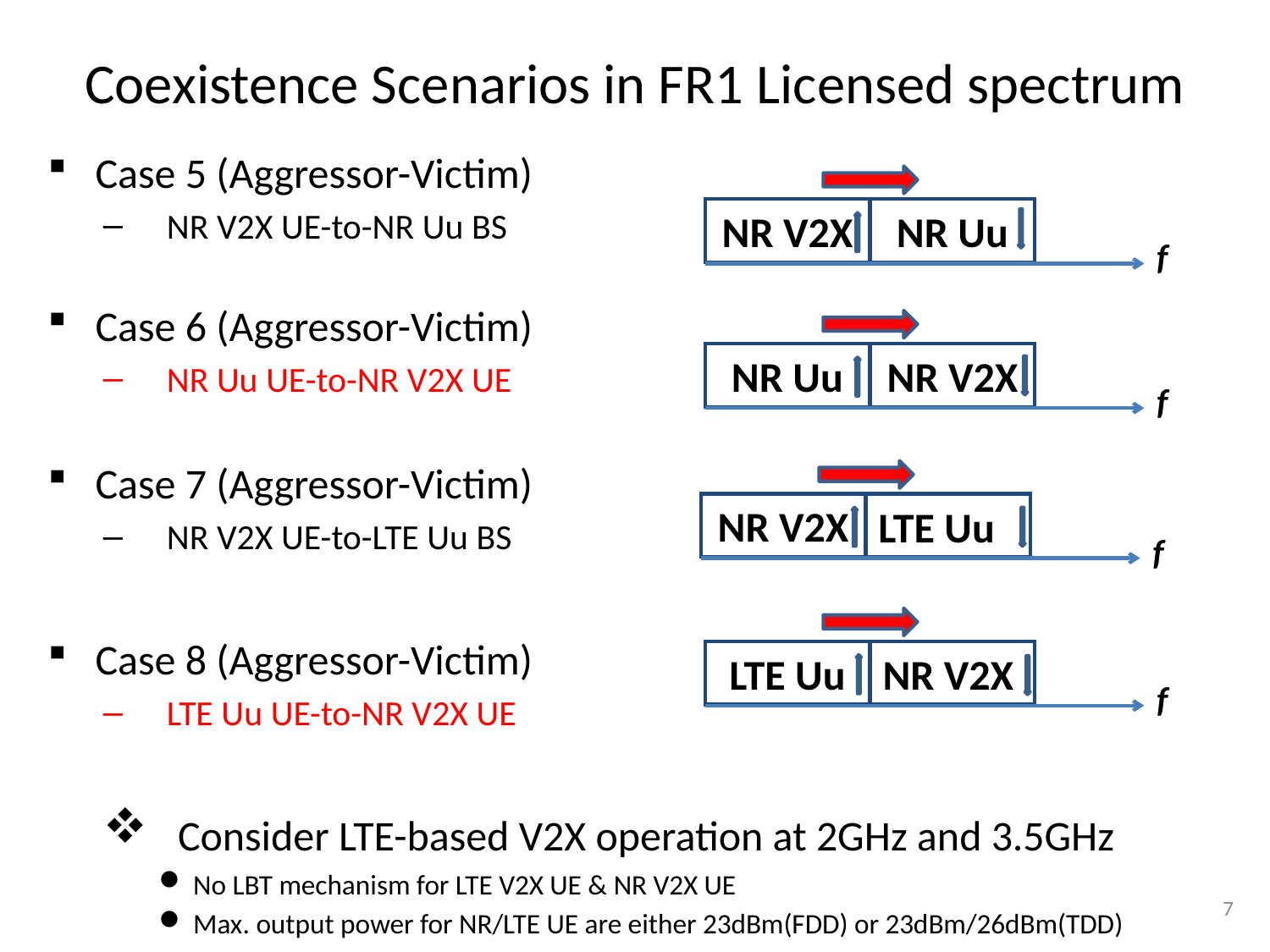

# Coexistence Scenarios in FR1 Licensed spectrum
Case 5 (Aggressor-Victim)
NR V2X UE-to-NR Uu BS

Case 6 (Aggressor-Victim)
NR Uu UE-to-NR V2X UE

Case 7 (Aggressor-Victim)
NR V2X UE-to-LTE Uu BS

Case 8 (Aggressor-Victim)
LTE Uu UE-to-NR V2X UE

 Consider LTE-based V2X operation at 2GHz and 3.5GHz
 No LBT mechanism for LTE V2X UE & NR V2X UE
 Max. output power for NR/LTE UE are either 23dBm(FDD) or 23dBm/26dBm(TDD)

NR V2X
NR Uu
f

NR Uu
NR V2X
f

NR V2X
LTE Uu
f

LTE Uu
NR V2X
f

7